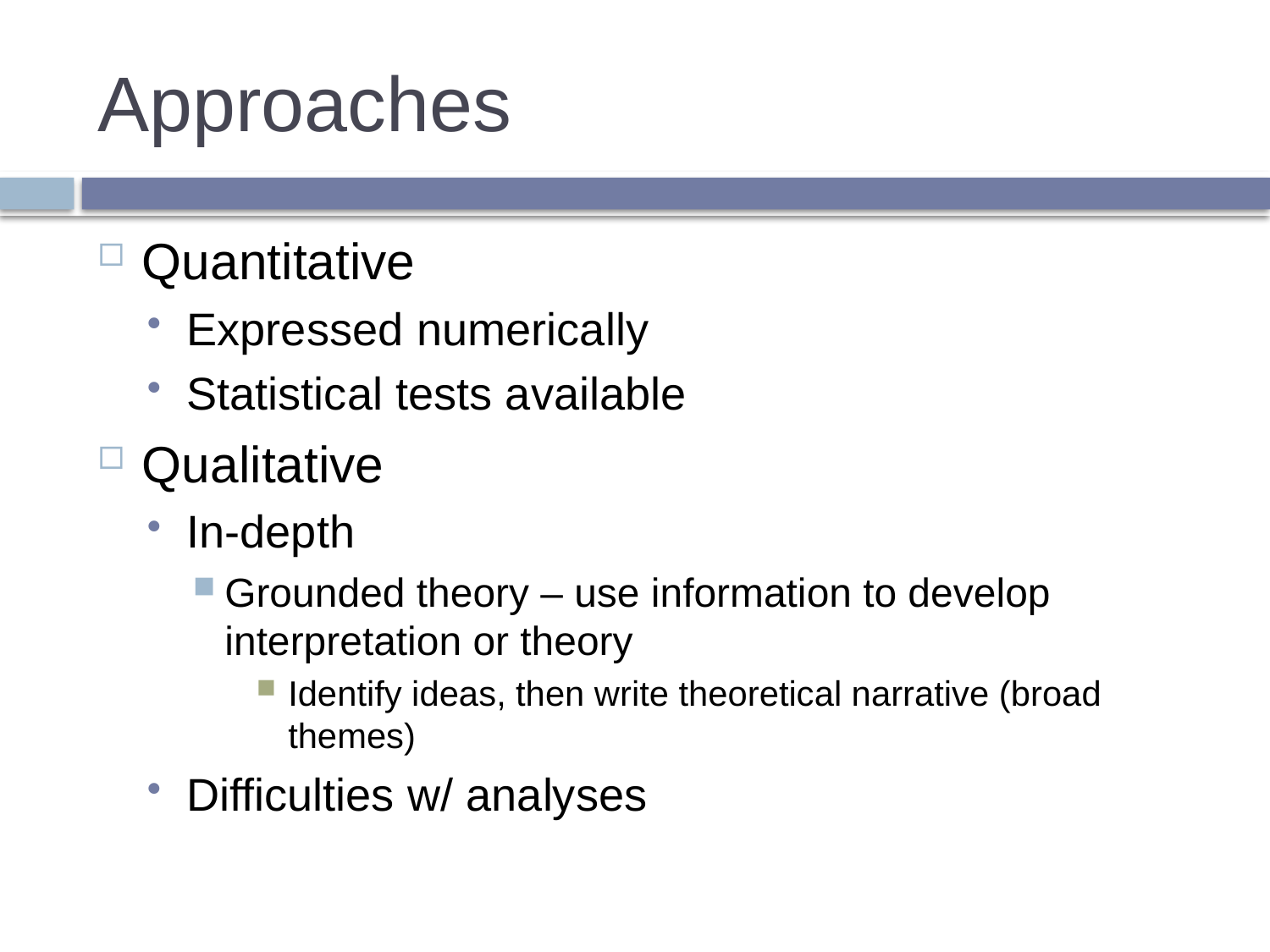

# Approaches
Quantitative
Expressed numerically
Statistical tests available
Qualitative
In-depth
Grounded theory – use information to develop interpretation or theory
Identify ideas, then write theoretical narrative (broad themes)
Difficulties w/ analyses